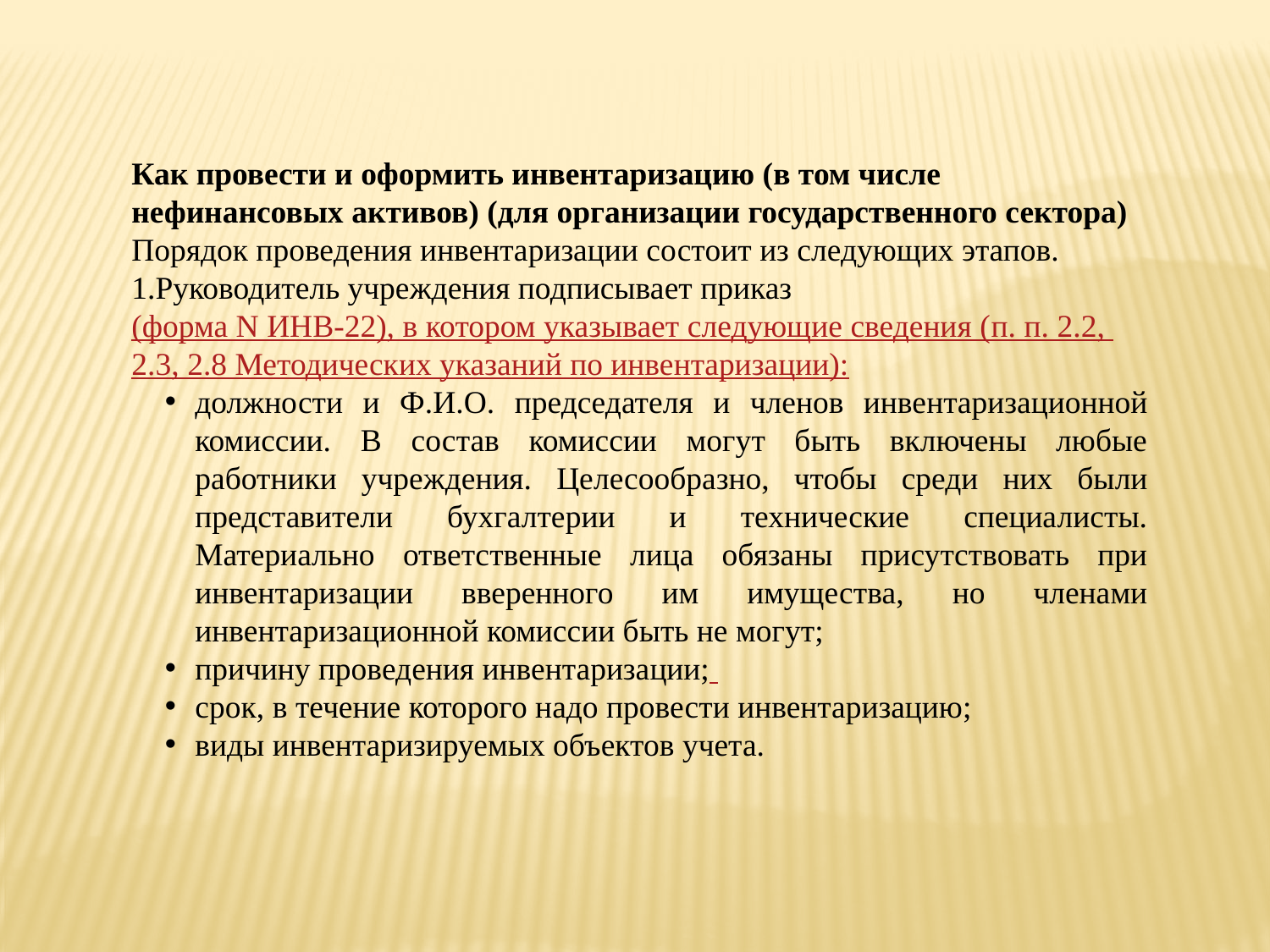

Как провести и оформить инвентаризацию (в том числе нефинансовых активов) (для организации государственного сектора)
Порядок проведения инвентаризации состоит из следующих этапов.
1.Руководитель учреждения подписывает приказ (форма N ИНВ-22), в котором указывает следующие сведения (п. п. 2.2, 2.3, 2.8 Методических указаний по инвентаризации):
должности и Ф.И.О. председателя и членов инвентаризационной комиссии. В состав комиссии могут быть включены любые работники учреждения. Целесообразно, чтобы среди них были представители бухгалтерии и технические специалисты. Материально ответственные лица обязаны присутствовать при инвентаризации вверенного им имущества, но членами инвентаризационной комиссии быть не могут;
причину проведения инвентаризации;
срок, в течение которого надо провести инвентаризацию;
виды инвентаризируемых объектов учета.